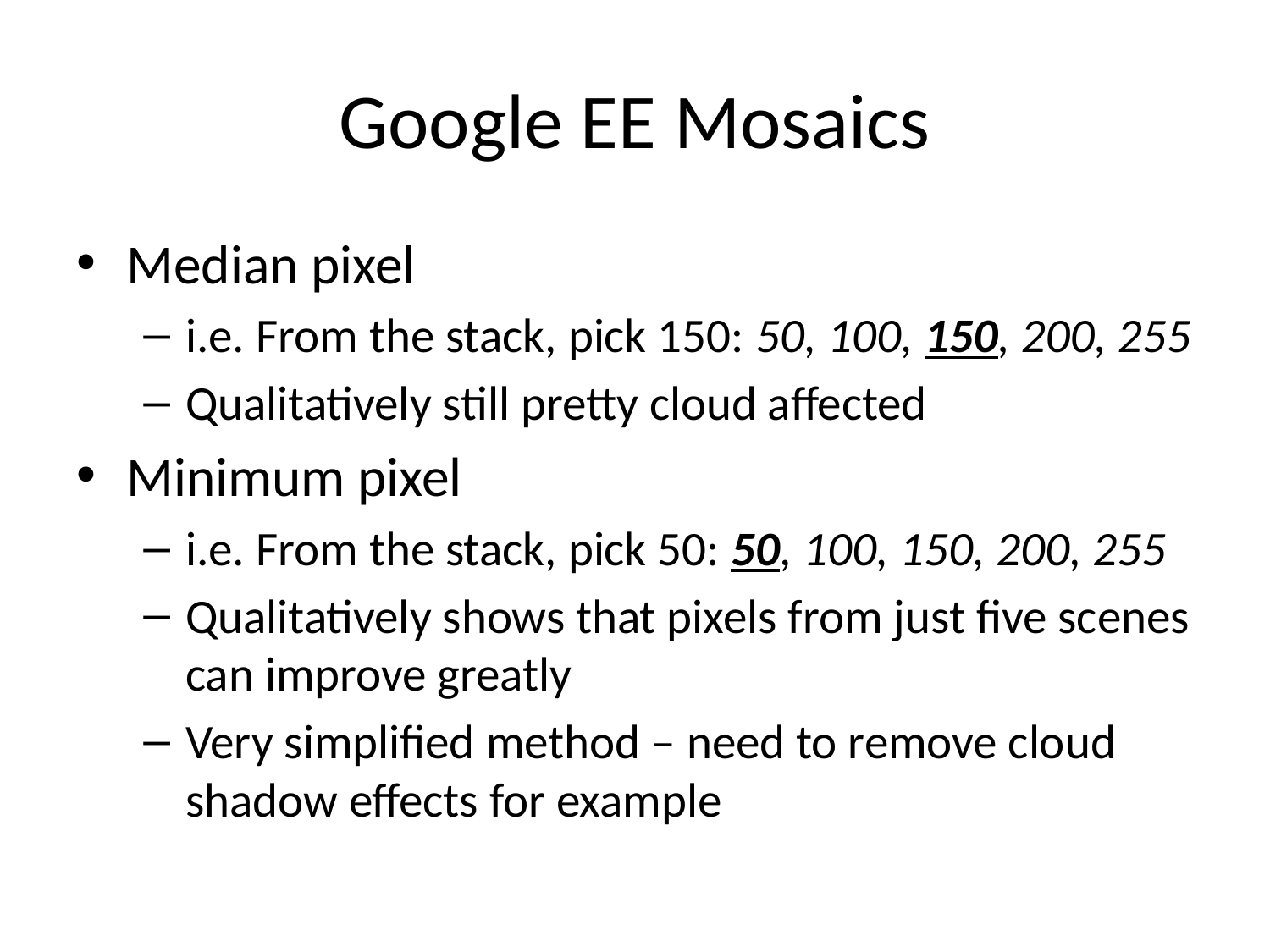

# Google EE Mosaics
Median pixel
i.e. From the stack, pick 150: 50, 100, 150, 200, 255
Qualitatively still pretty cloud affected
Minimum pixel
i.e. From the stack, pick 50: 50, 100, 150, 200, 255
Qualitatively shows that pixels from just five scenes can improve greatly
Very simplified method – need to remove cloud shadow effects for example